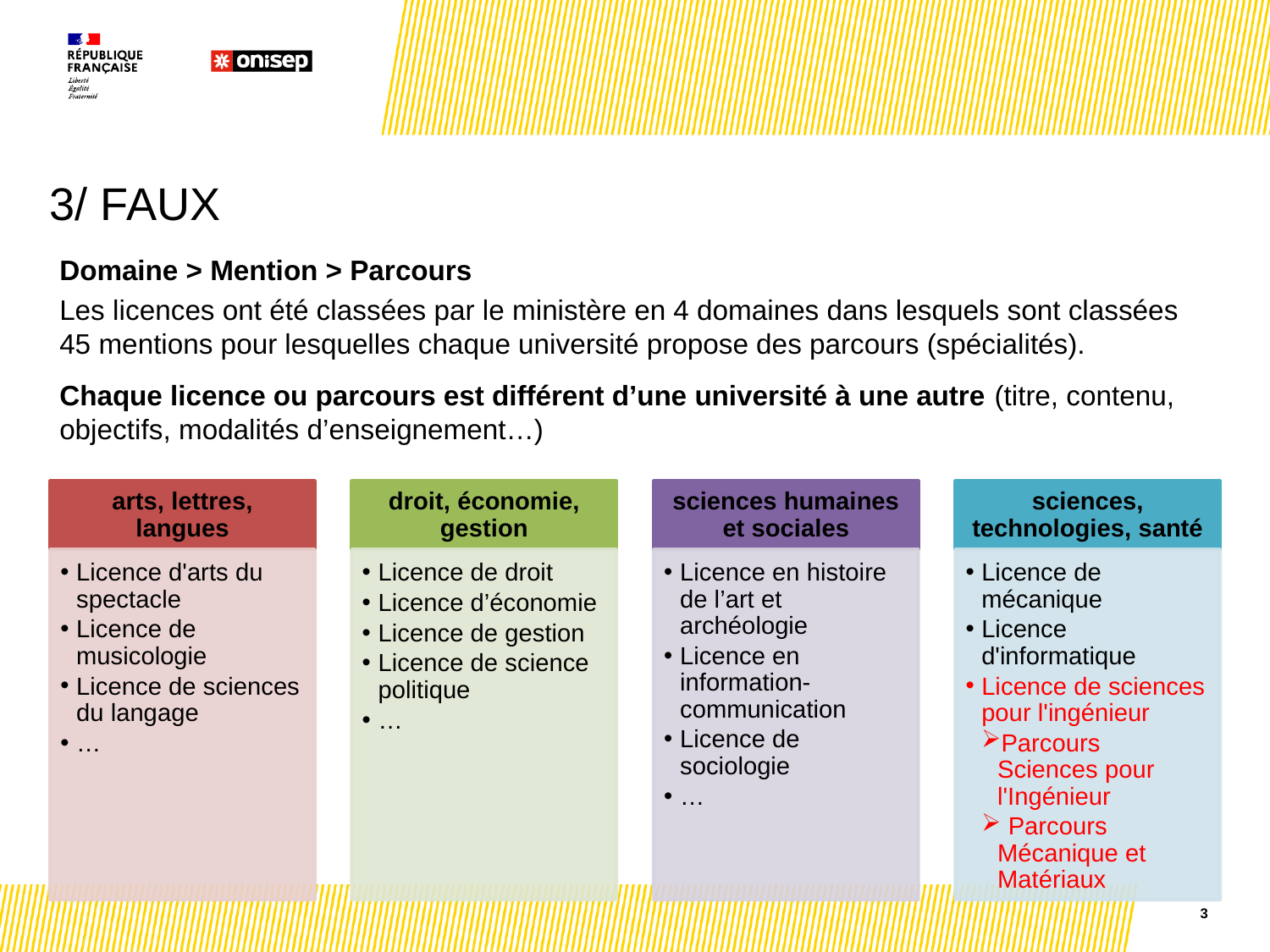

# 3/ FAUX
Domaine > Mention > Parcours
Les licences ont été classées par le ministère en 4 domaines dans lesquels sont classées
45 mentions pour lesquelles chaque université propose des parcours (spécialités).

Chaque licence ou parcours est différent d’une université à une autre (titre, contenu, objectifs, modalités d’enseignement…)

arts, lettres, langues
Licence d'arts du spectacle
Licence de musicologie
Licence de sciences du langage
…
droit, économie, gestion
Licence de droit
Licence d’économie
Licence de gestion
Licence de science politique
…
sciences humaines et sociales
Licence en histoire de l’art et archéologie
Licence en information-communication
Licence de sociologie
…
sciences, technologies, santé
Licence de mécanique
Licence d'informatique
Licence de sciences pour l'ingénieur
Parcours Sciences pour l'Ingénieur
 Parcours Mécanique et Matériaux
3